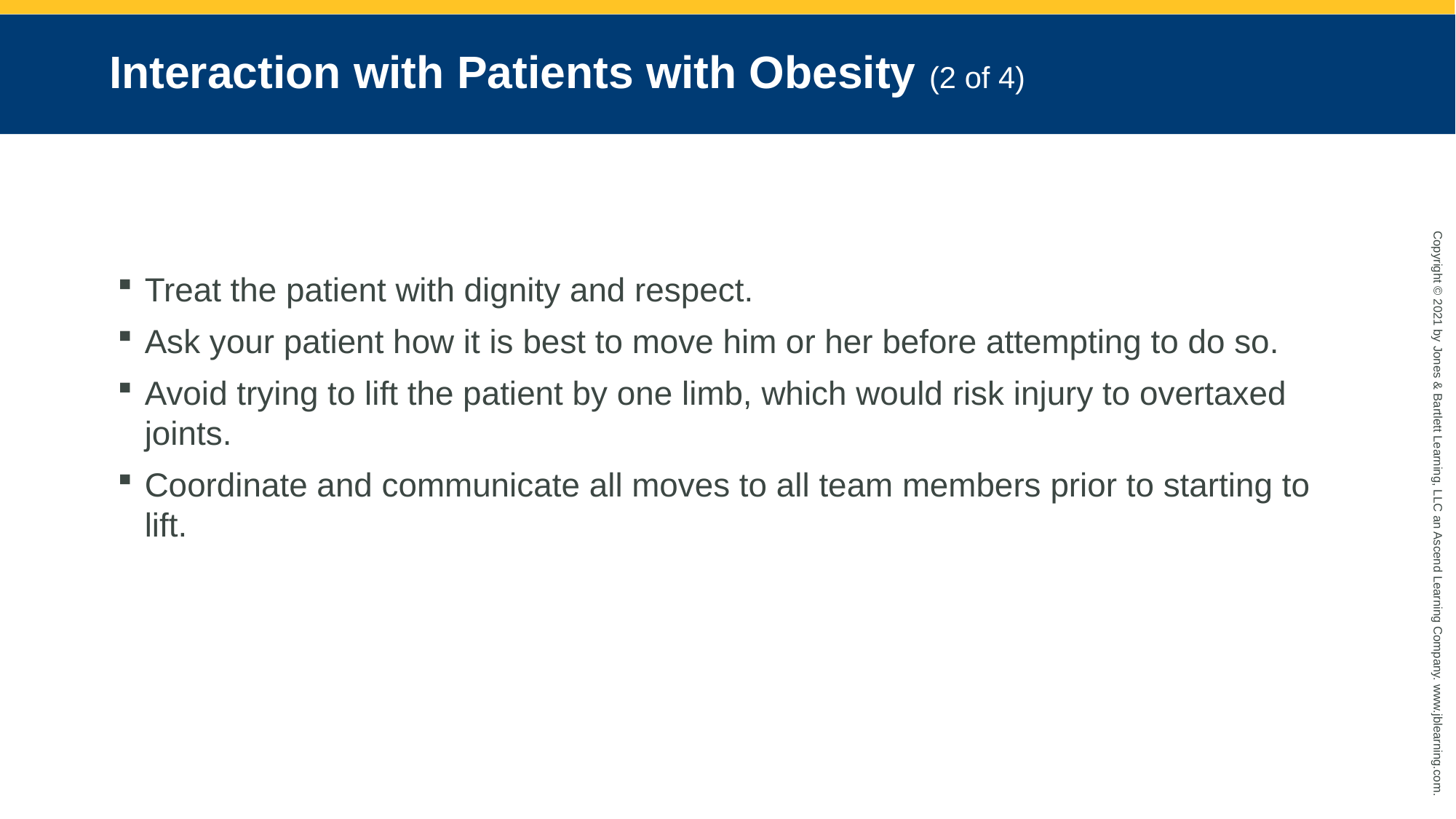

# Interaction with Patients with Obesity (2 of 4)
Treat the patient with dignity and respect.
Ask your patient how it is best to move him or her before attempting to do so.
Avoid trying to lift the patient by one limb, which would risk injury to overtaxed joints.
Coordinate and communicate all moves to all team members prior to starting to lift.